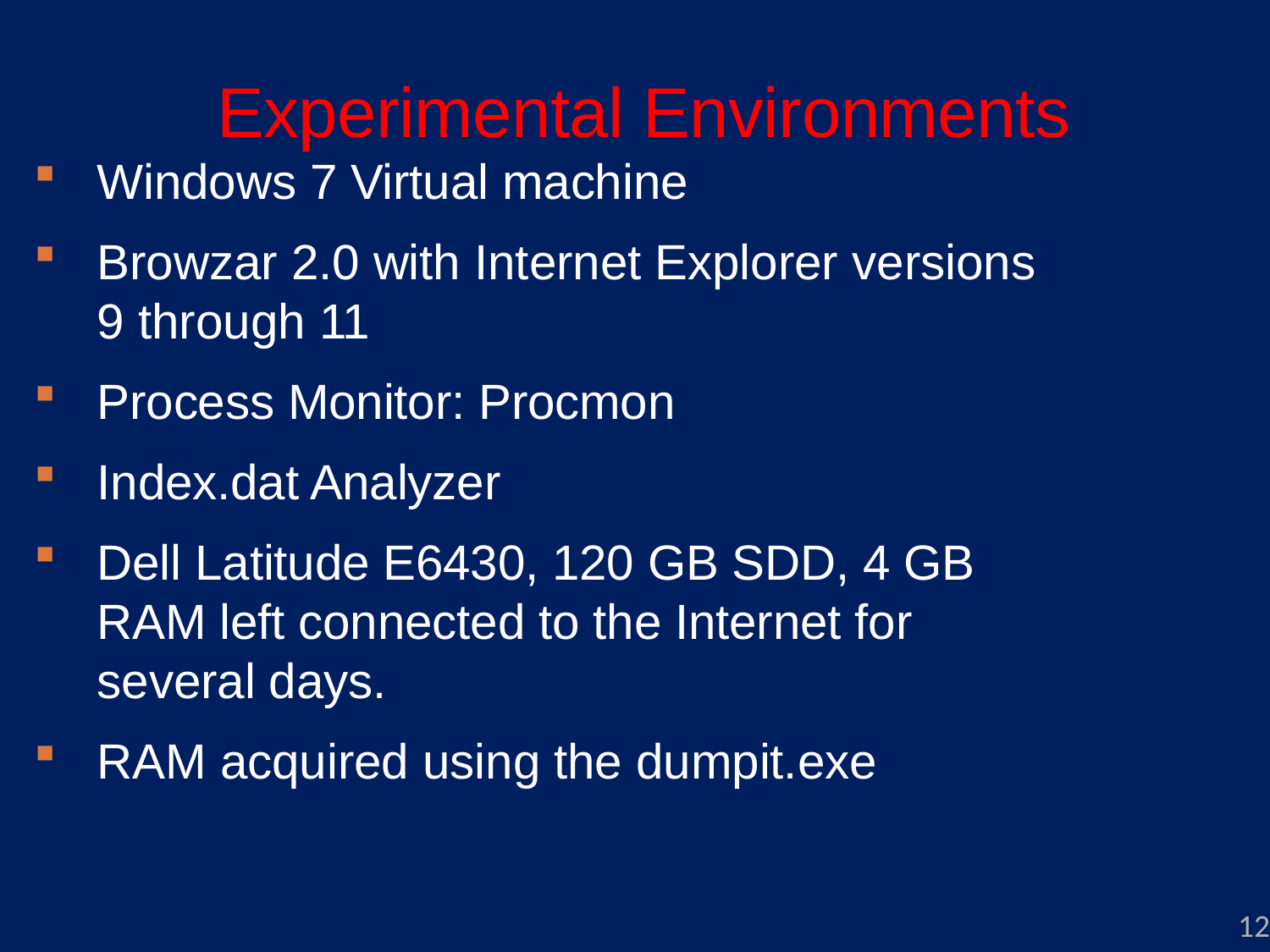

# Experimental Environments
Windows 7 Virtual machine
Browzar 2.0 with Internet Explorer versions 9 through 11
Process Monitor: Procmon
Index.dat Analyzer
Dell Latitude E6430, 120 GB SDD, 4 GB RAM left connected to the Internet for several days.
RAM acquired using the dumpit.exe
12